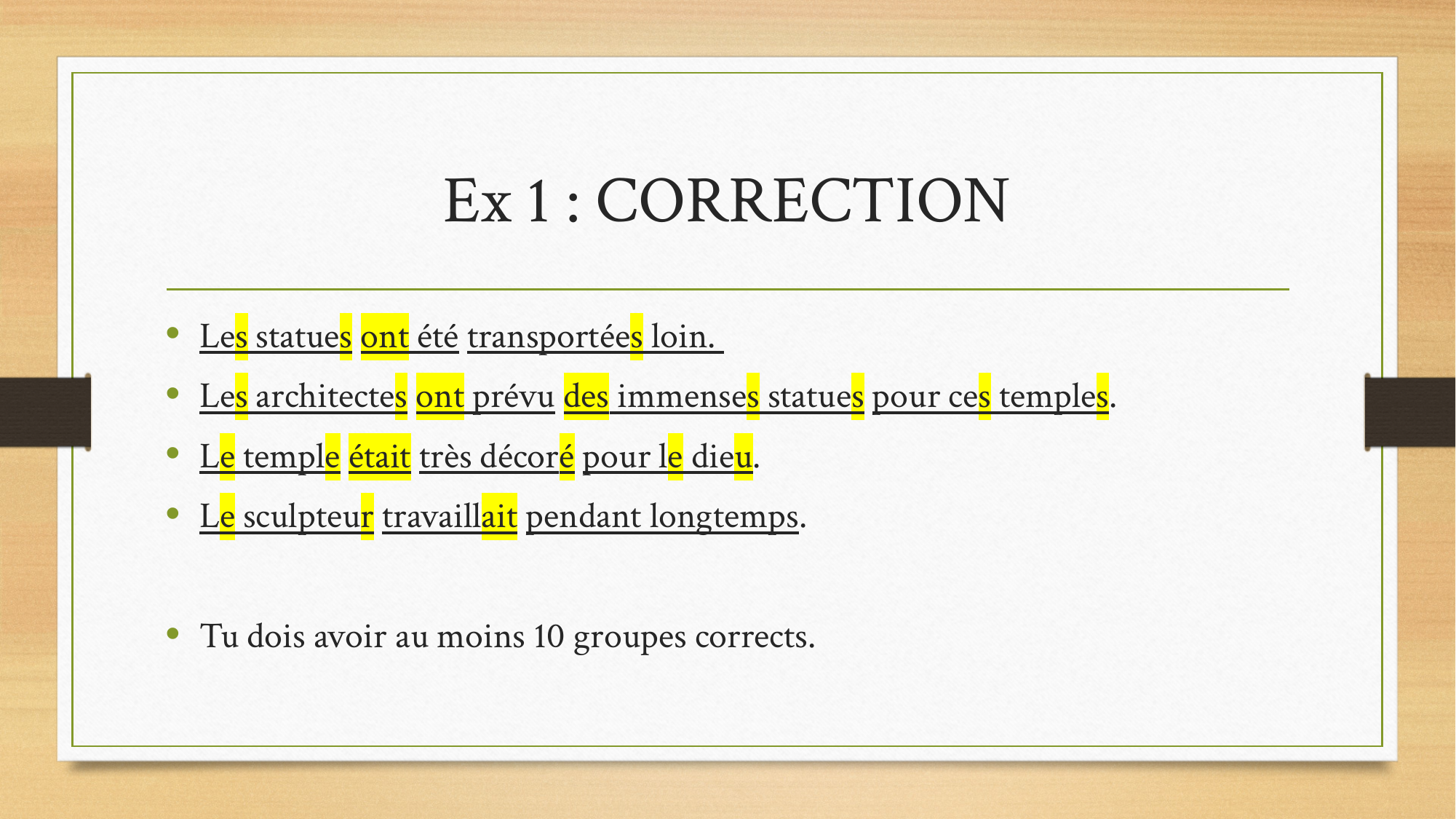

# Ex 1 : CORRECTION
Les statues ont été transportées loin.
Les architectes ont prévu des immenses statues pour ces temples.
Le temple était très décoré pour le dieu.
Le sculpteur travaillait pendant longtemps.

Tu dois avoir au moins 10 groupes corrects.